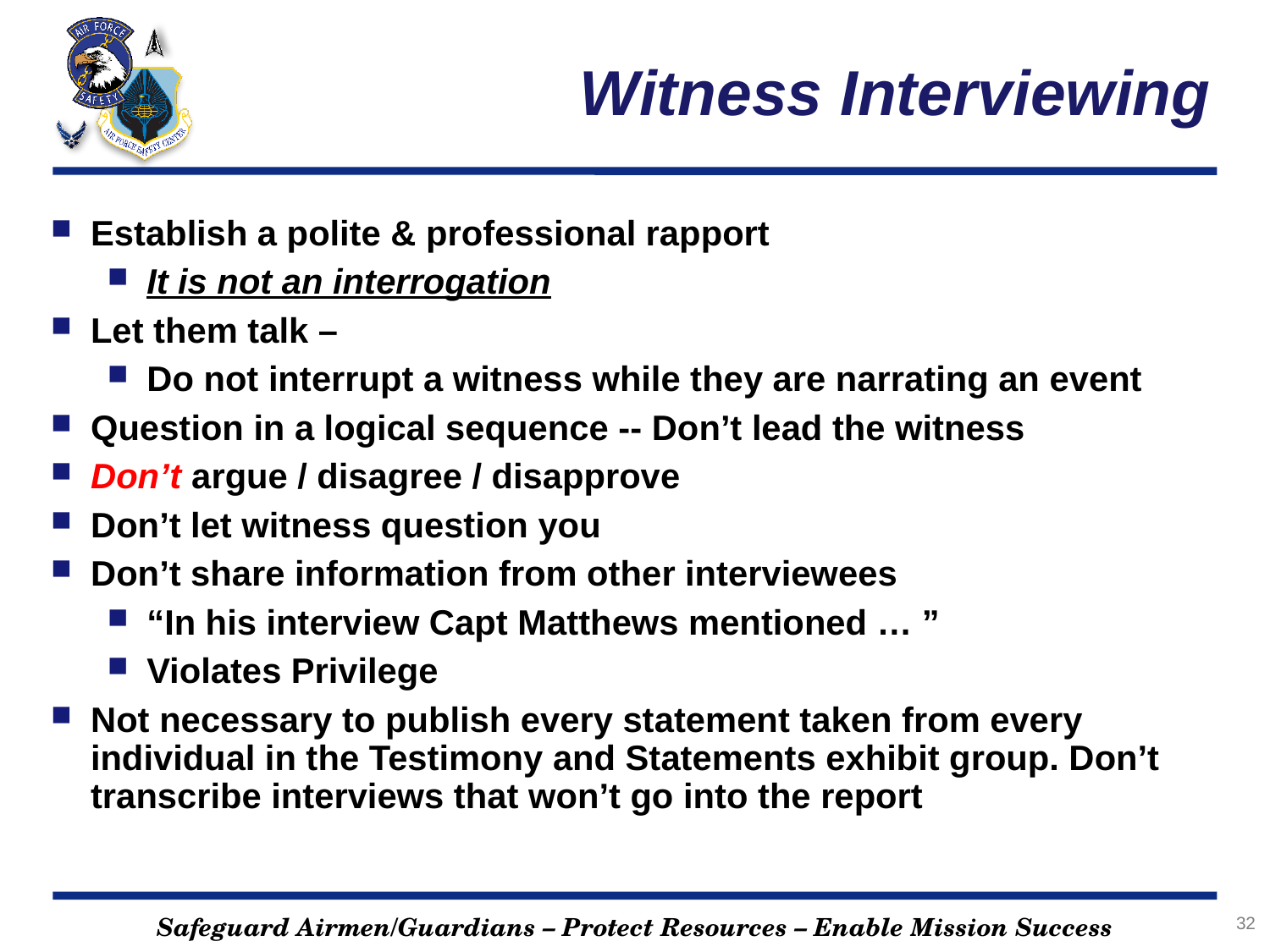

# Witness Interviewing
Establish a polite & professional rapport
It is not an interrogation
Let them talk –
Do not interrupt a witness while they are narrating an event
Question in a logical sequence -- Don’t lead the witness
Don’t argue / disagree / disapprove
Don’t let witness question you
Don’t share information from other interviewees
“In his interview Capt Matthews mentioned … ”
Violates Privilege
Not necessary to publish every statement taken from every individual in the Testimony and Statements exhibit group. Don’t transcribe interviews that won’t go into the report

32